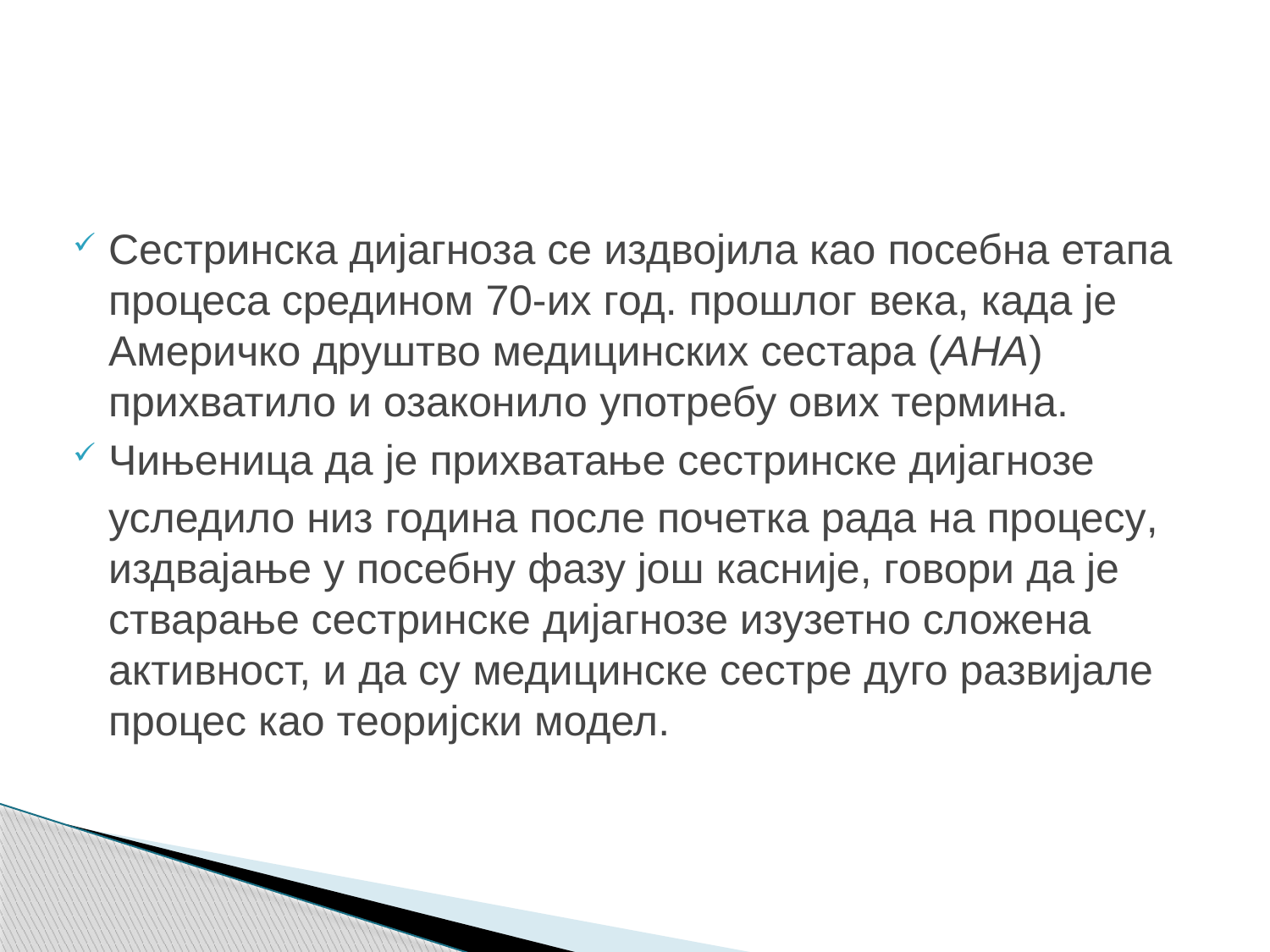

Сестринска дијагноза се издвојила као посебна етапа процеса средином 70-их год. прошлог века, када је Америчко друштво медицинских сестара (АНА) прихватило и озаконило употребу ових термина.
Чињеница да је прихватање сестринске дијагнозе
   уследило низ година после почетка рада на процесу,  издвајање у посебну фазу још касније, говори да је стварање сестринске дијагнозе изузетно сложена активност, и да су медицинске сестре дуго развијале процес као теоријски модел.